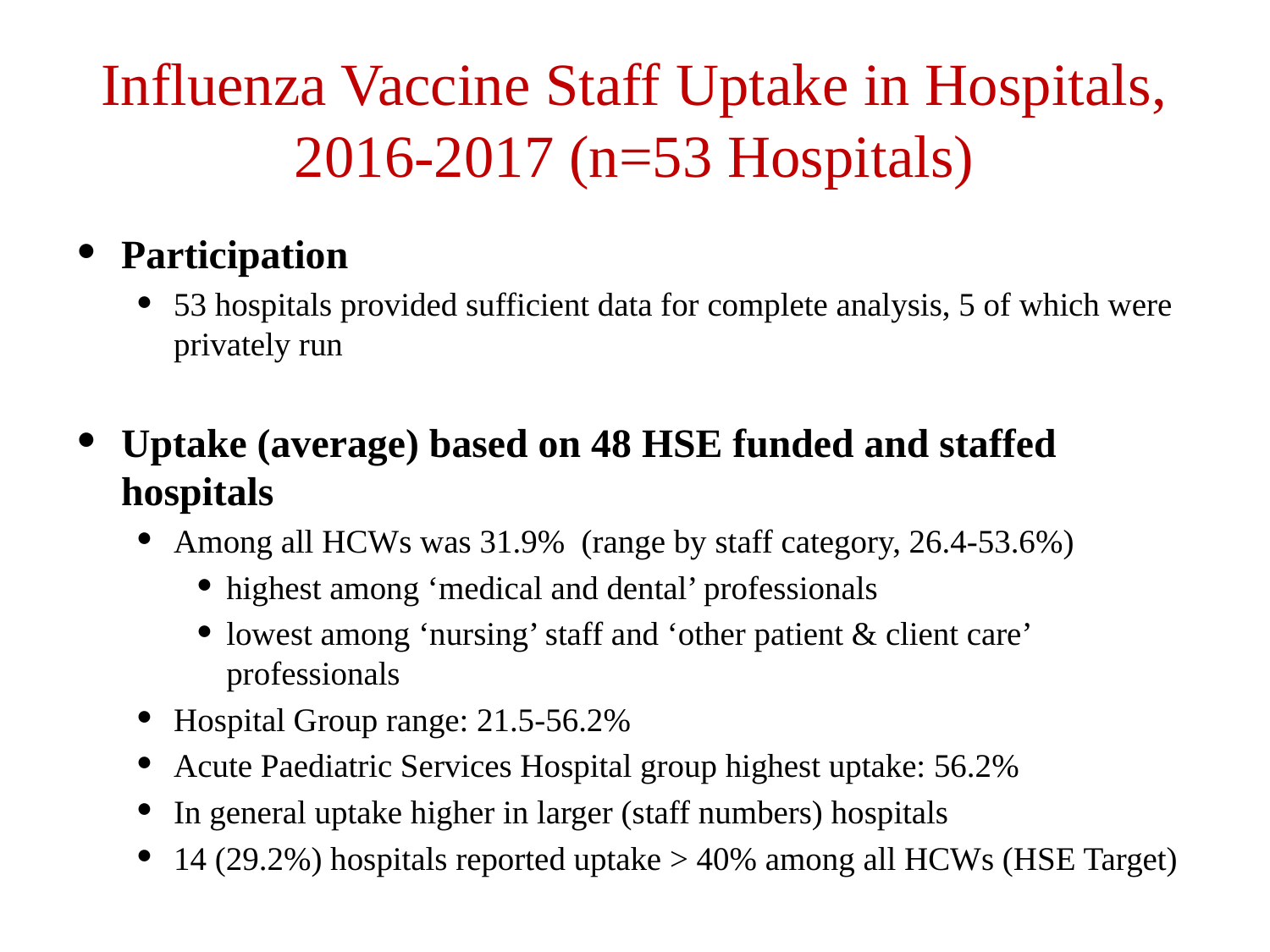

# Influenza Vaccine Staff Uptake in Hospitals, 2016-2017 (n=53 Hospitals)
Participation
53 hospitals provided sufficient data for complete analysis, 5 of which were privately run

Uptake (average) based on 48 HSE funded and staffed hospitals
Among all HCWs was 31.9%  (range by staff category, 26.4-53.6%)
highest among ‘medical and dental’ professionals
lowest among ‘nursing’ staff and ‘other patient & client care’ professionals
Hospital Group range: 21.5-56.2%
Acute Paediatric Services Hospital group highest uptake: 56.2%
In general uptake higher in larger (staff numbers) hospitals
14 (29.2%) hospitals reported uptake > 40% among all HCWs (HSE Target)